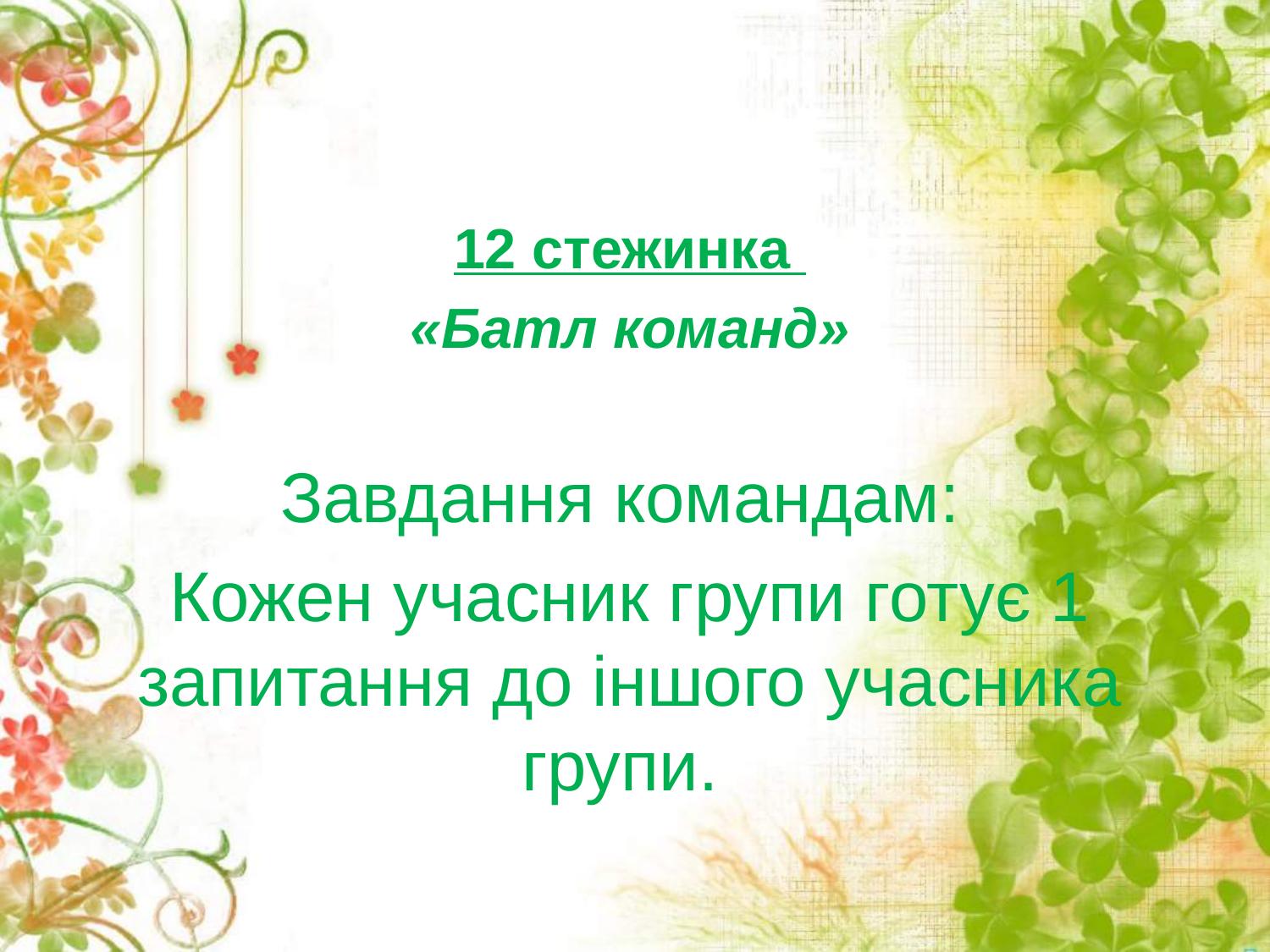

12 стежинка
«Батл команд»

Завдання командам:
Кожен учасник групи готує 1 запитання до іншого учасника групи.